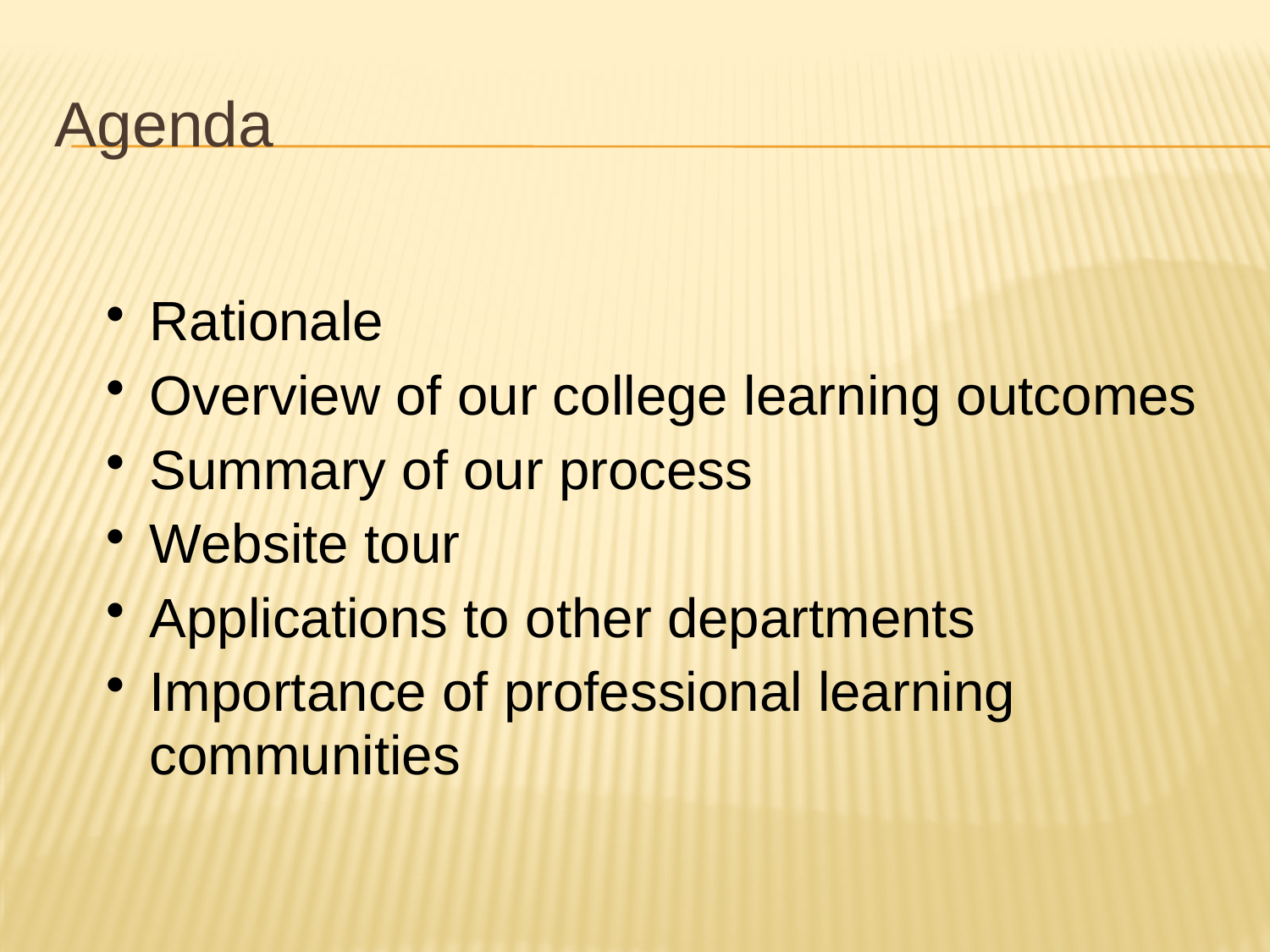

# Agenda

Rationale
Overview of our college learning outcomes
Summary of our process
Website tour
Applications to other departments
Importance of professional learning communities